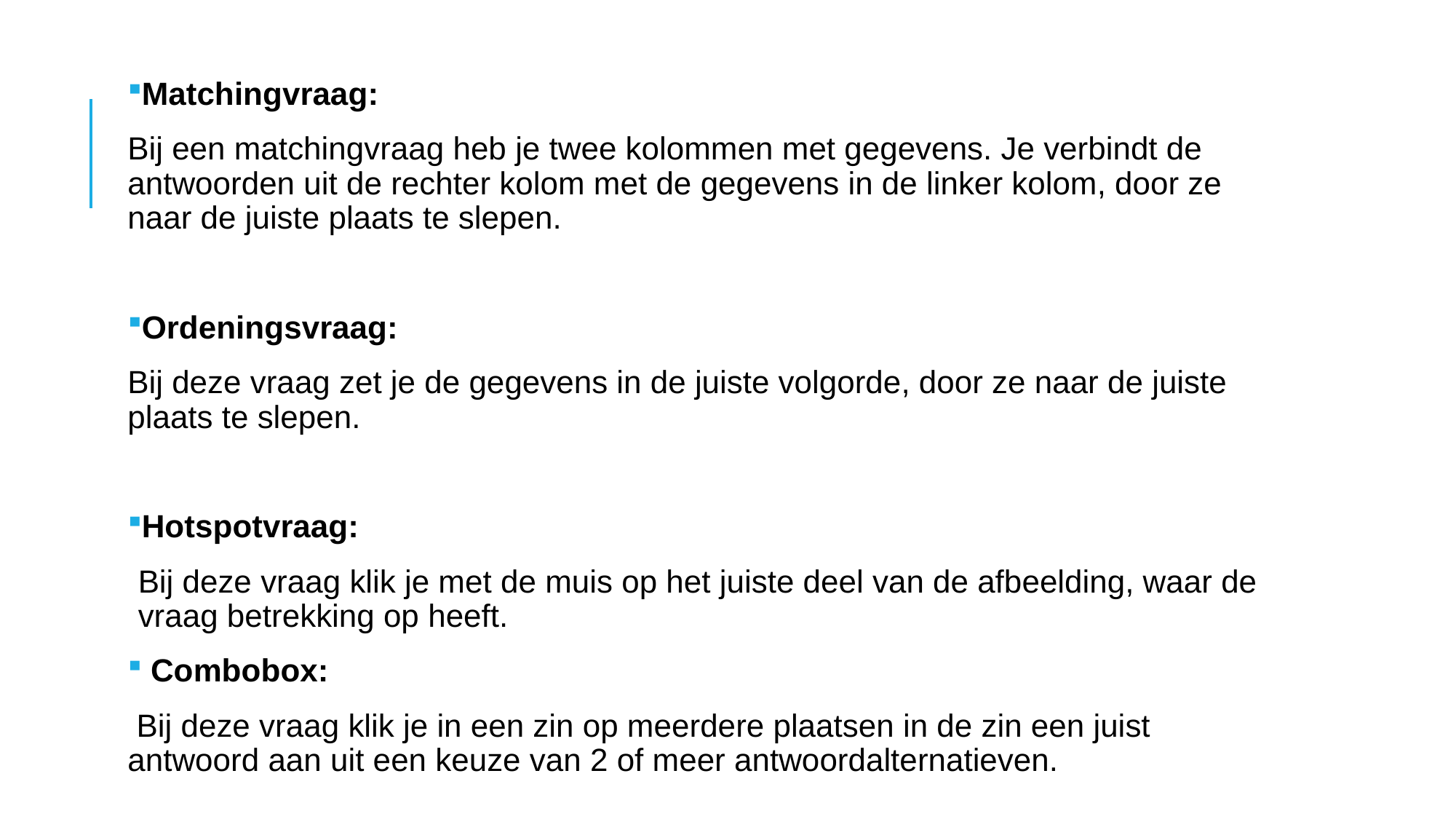

Matchingvraag:
Bij een matchingvraag heb je twee kolommen met gegevens. Je verbindt de antwoorden uit de rechter kolom met de gegevens in de linker kolom, door ze naar de juiste plaats te slepen.

Ordeningsvraag:
Bij deze vraag zet je de gegevens in de juiste volgorde, door ze naar de juiste plaats te slepen.

Hotspotvraag:
Bij deze vraag klik je met de muis op het juiste deel van de afbeelding, waar de vraag betrekking op heeft.
 Combobox:
 Bij deze vraag klik je in een zin op meerdere plaatsen in de zin een juist antwoord aan uit een keuze van 2 of meer antwoordalternatieven.